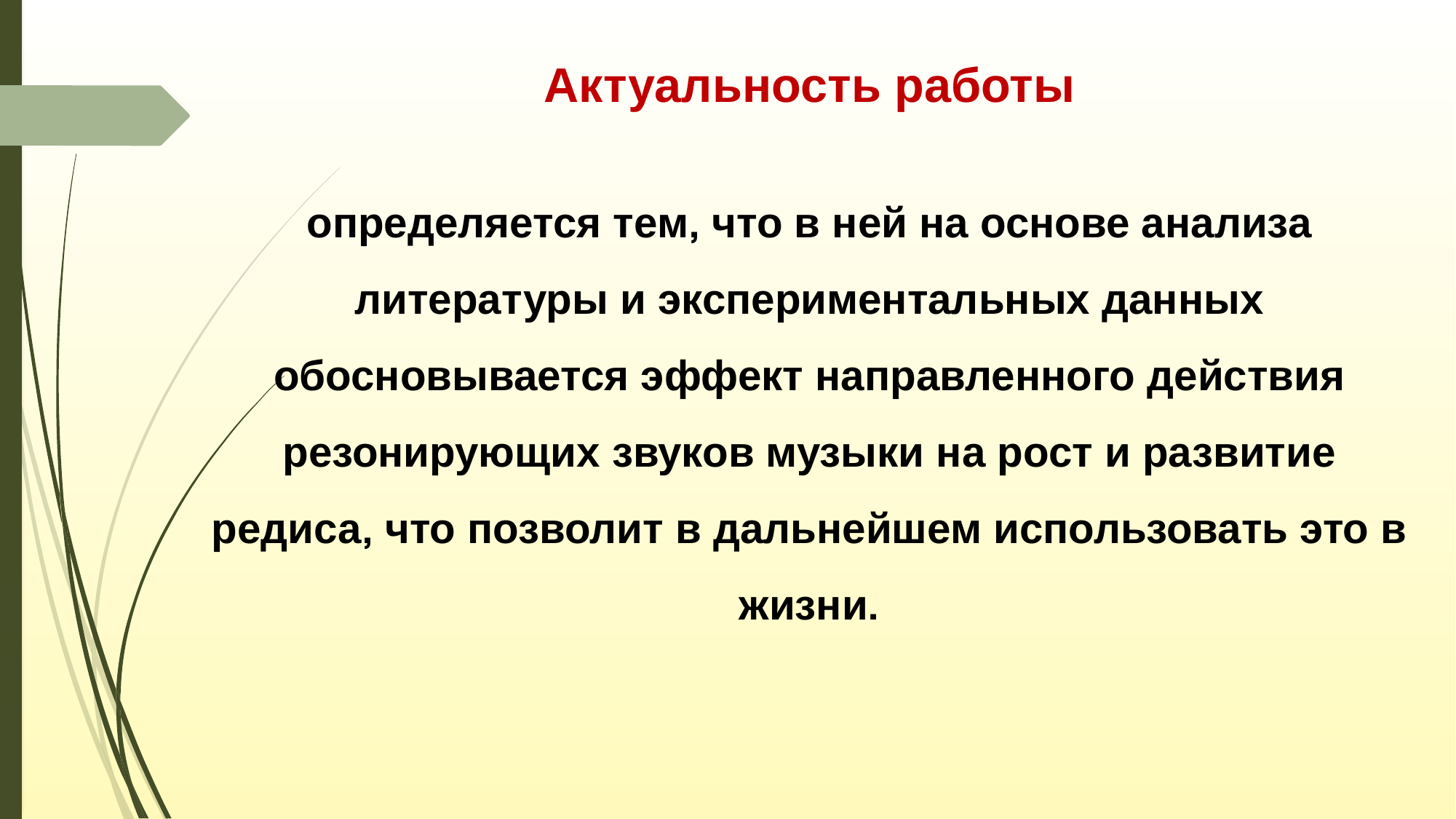

Актуальность работы

определяется тем, что в ней на основе анализа литературы и экспериментальных данных обосновывается эффект направленного действия резонирующих звуков музыки на рост и развитие редиса, что позволит в дальнейшем использовать это в жизни.